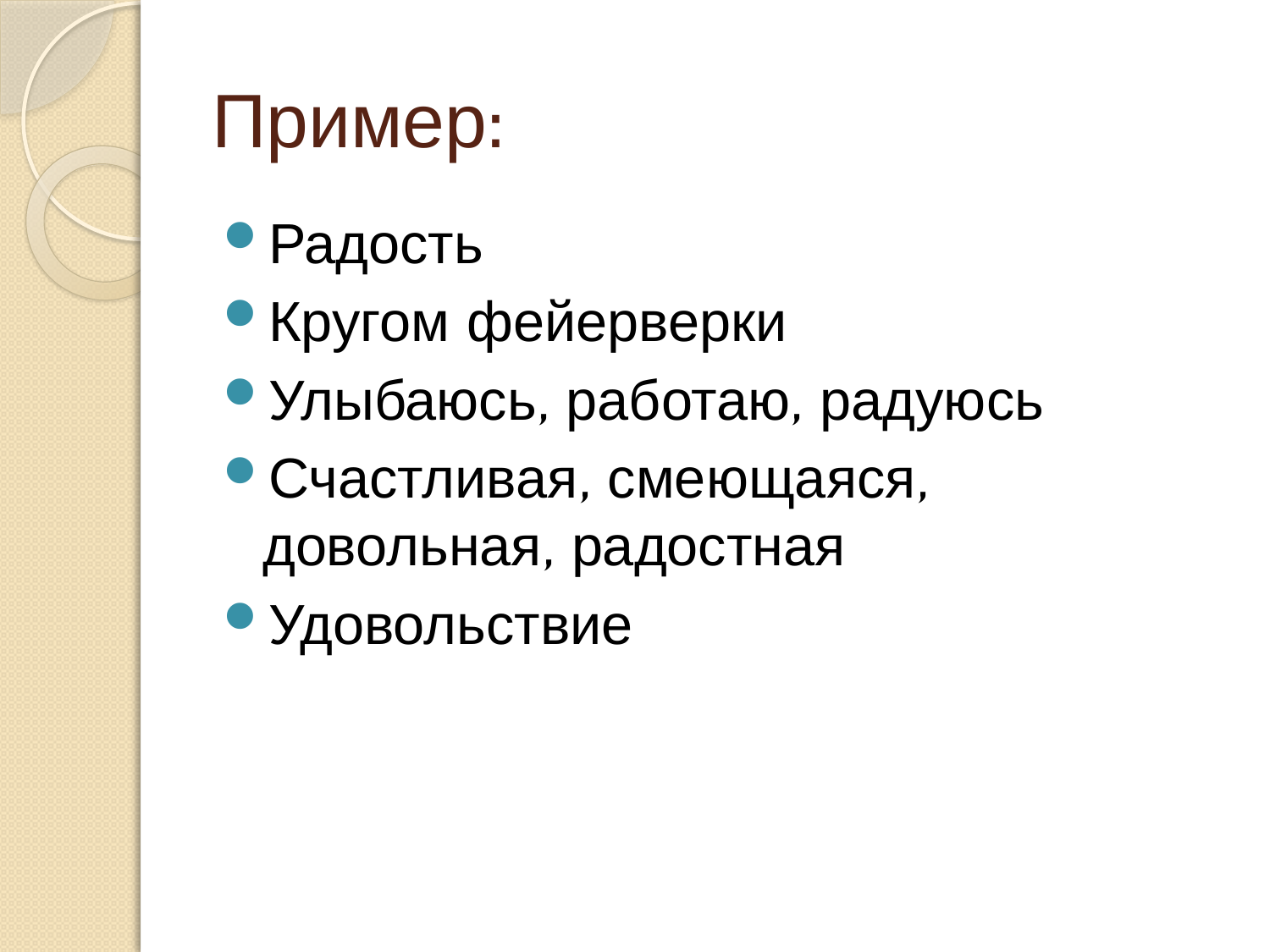

# Пример:
Радость
Кругом фейерверки
Улыбаюсь, работаю, радуюсь
Счастливая, смеющаяся, довольная, радостная
Удовольствие